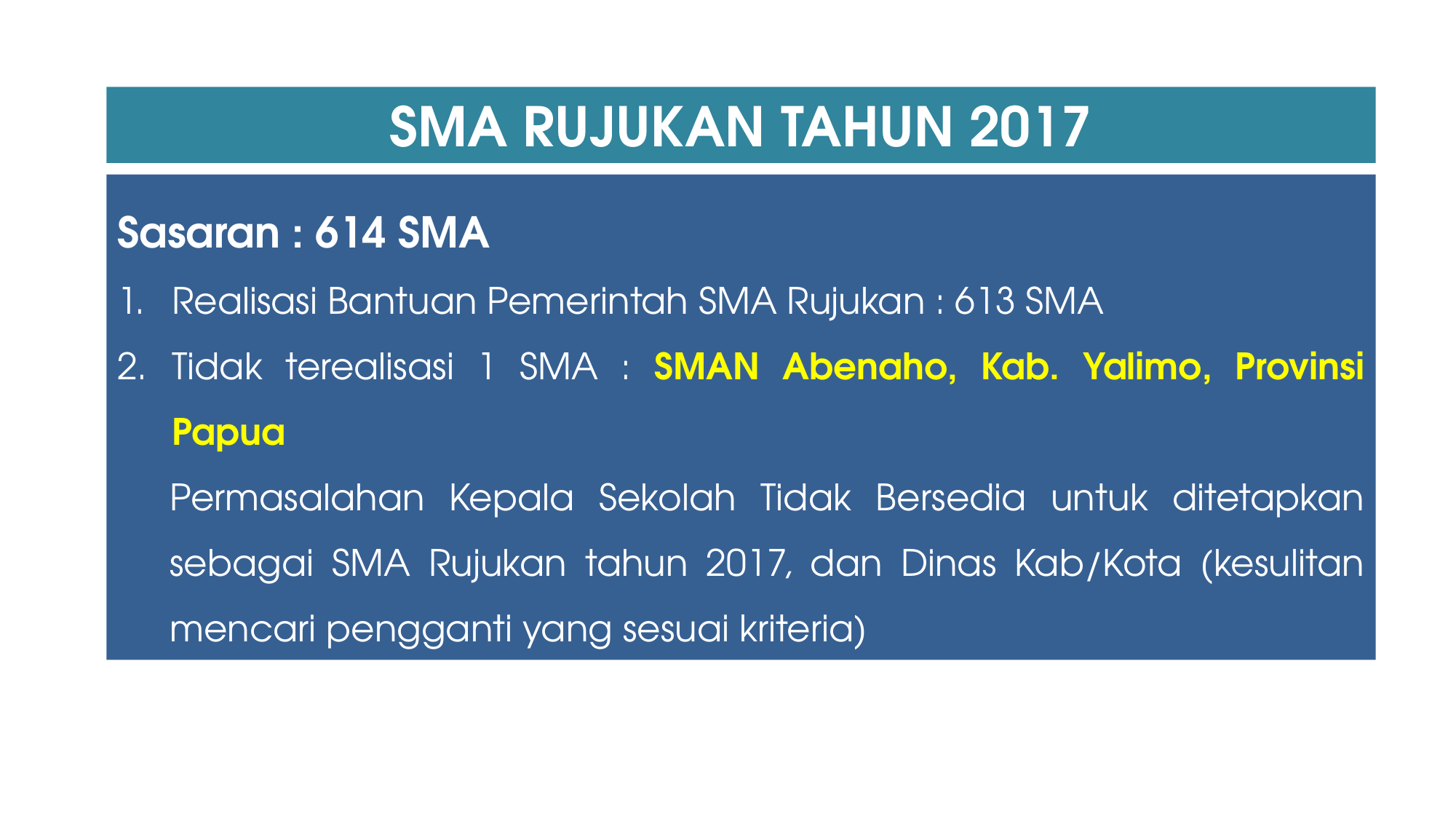

SMA RUJUKAN TAHUN 2017
Sasaran : 614 SMA
Realisasi Bantuan Pemerintah SMA Rujukan : 613 SMA
Tidak terealisasi 1 SMA : SMAN Abenaho, Kab. Yalimo, Provinsi Papua
Permasalahan Kepala Sekolah Tidak Bersedia untuk ditetapkan sebagai SMA Rujukan tahun 2017, dan Dinas Kab/Kota (kesulitan mencari pengganti yang sesuai kriteria)